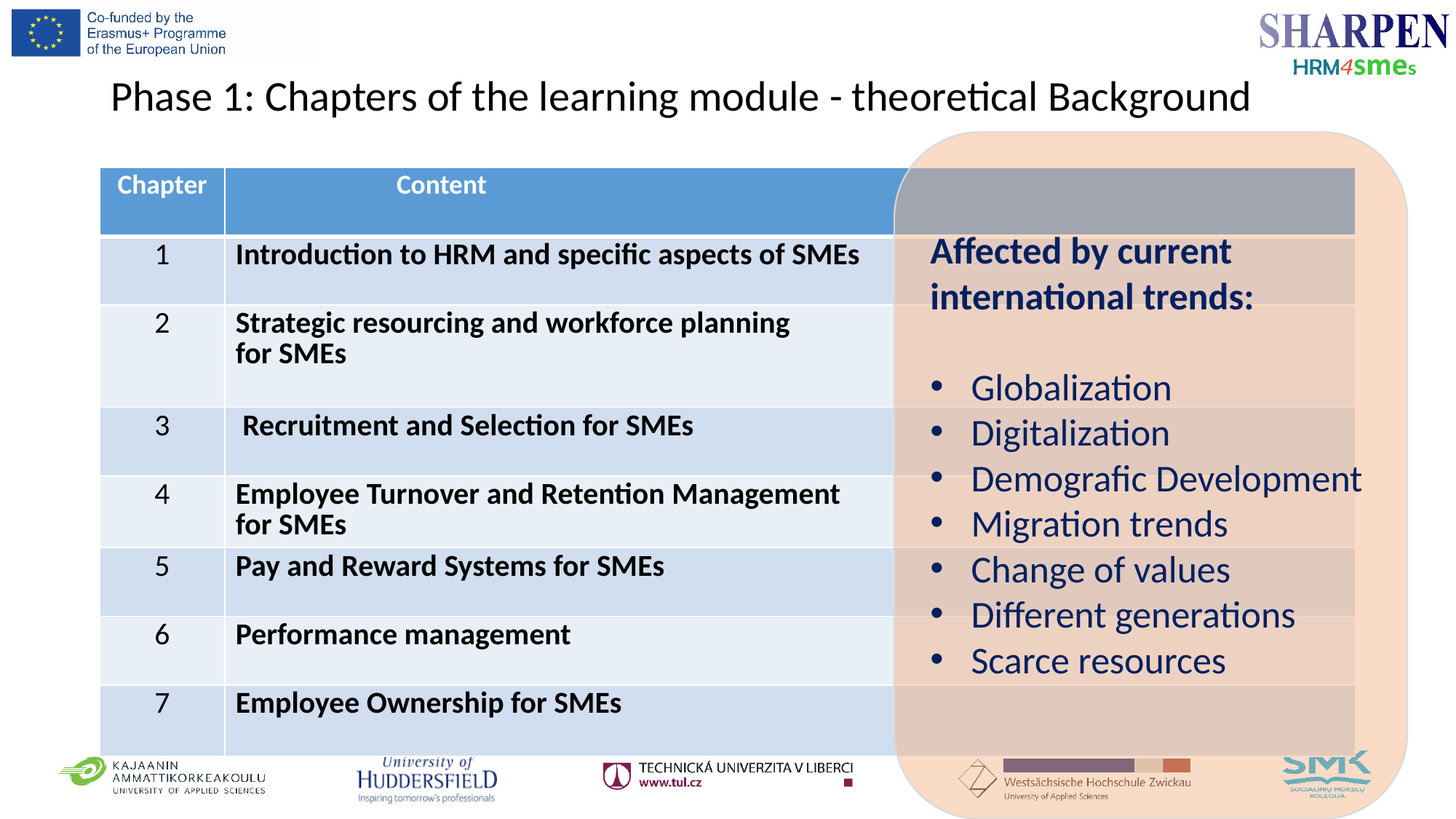

# Phase 1: Chapters of the learning module - theoretical Background
Affected by current international trends:

Globalization
Digitalization
Demografic Development
Migration trends
Change of values
Different generations
Scarce resources

| Chapter | Content |
| --- | --- |
| 1 | Introduction to HRM and specific aspects of SMEs |
| 2 | Strategic resourcing and workforce planning for SMEs |
| 3 | Recruitment and Selection for SMEs |
| 4 | Employee Turnover and Retention Management for SMEs |
| 5 | Pay and Reward Systems for SMEs |
| 6 | Performance management |
| 7 | Employee Ownership for SMEs |